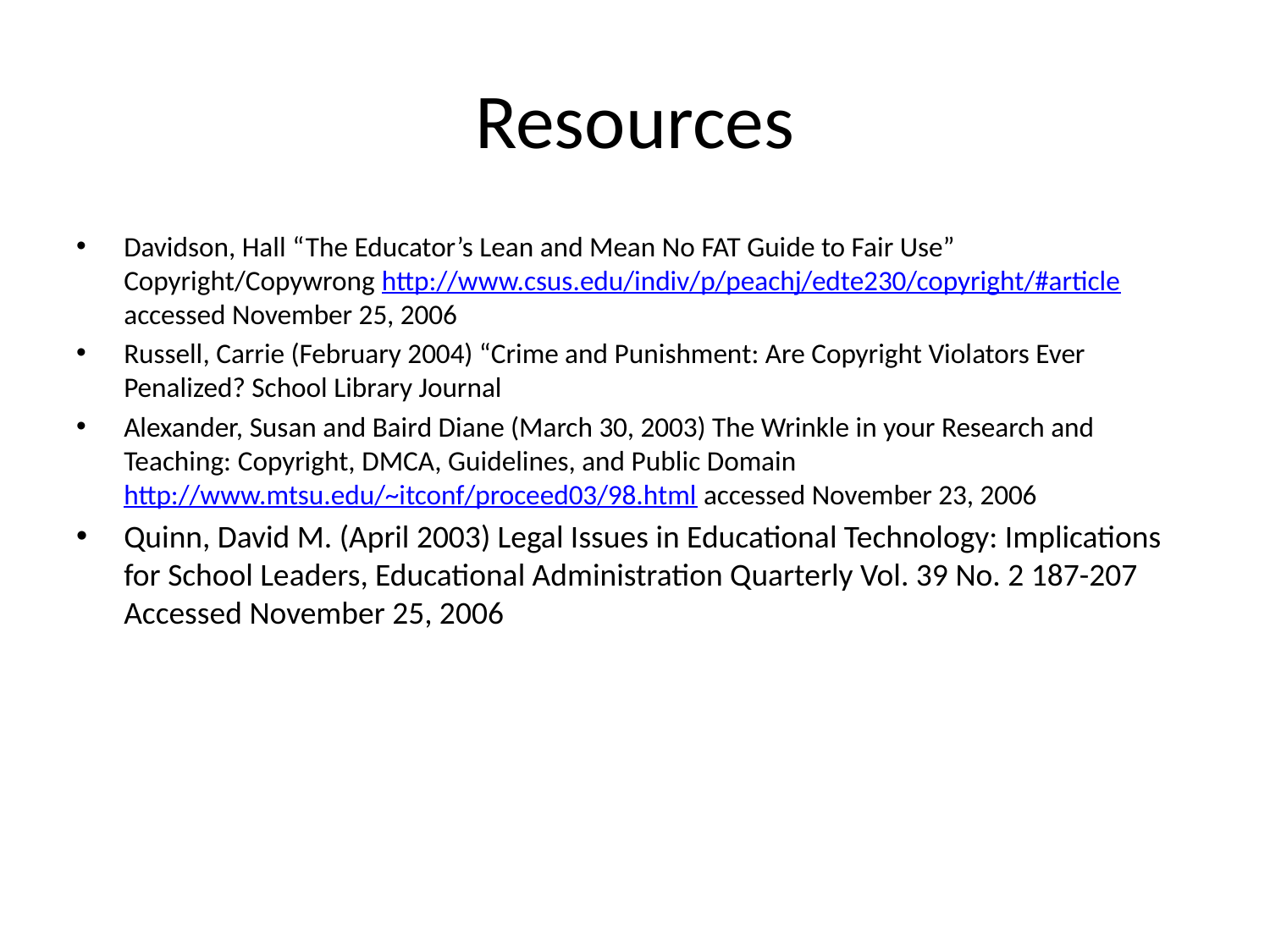

# Resources
Davidson, Hall “The Educator’s Lean and Mean No FAT Guide to Fair Use” Copyright/Copywrong http://www.csus.edu/indiv/p/peachj/edte230/copyright/#article accessed November 25, 2006
Russell, Carrie (February 2004) “Crime and Punishment: Are Copyright Violators Ever Penalized? School Library Journal
Alexander, Susan and Baird Diane (March 30, 2003) The Wrinkle in your Research and Teaching: Copyright, DMCA, Guidelines, and Public Domain http://www.mtsu.edu/~itconf/proceed03/98.html accessed November 23, 2006
Quinn, David M. (April 2003) Legal Issues in Educational Technology: Implications for School Leaders, Educational Administration Quarterly Vol. 39 No. 2 187-207 Accessed November 25, 2006